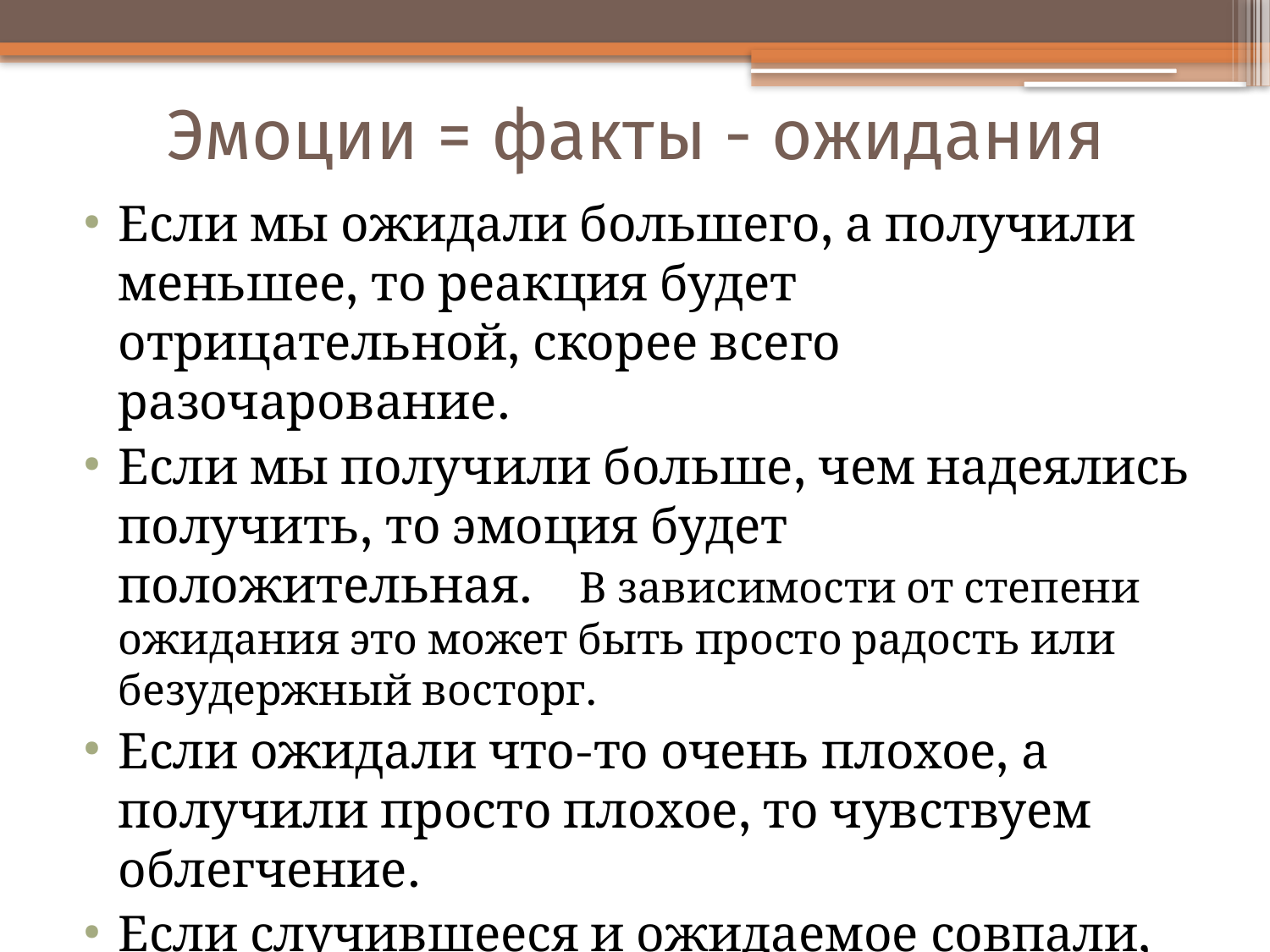

# Эмоции = факты - ожидания
Если мы ожидали большего, а получили меньшее, то реакция будет отрицательной, скорее всего разочарование.
Если мы получили больше, чем надеялись получить, то эмоция будет положительная.    В зависимости от степени ожидания это может быть просто радость или безудержный восторг.
Если ожидали что-то очень плохое, а получили просто плохое, то чувствуем облегчение.
Если случившееся и ожидаемое совпали, то и эмоции будут нейтральными.